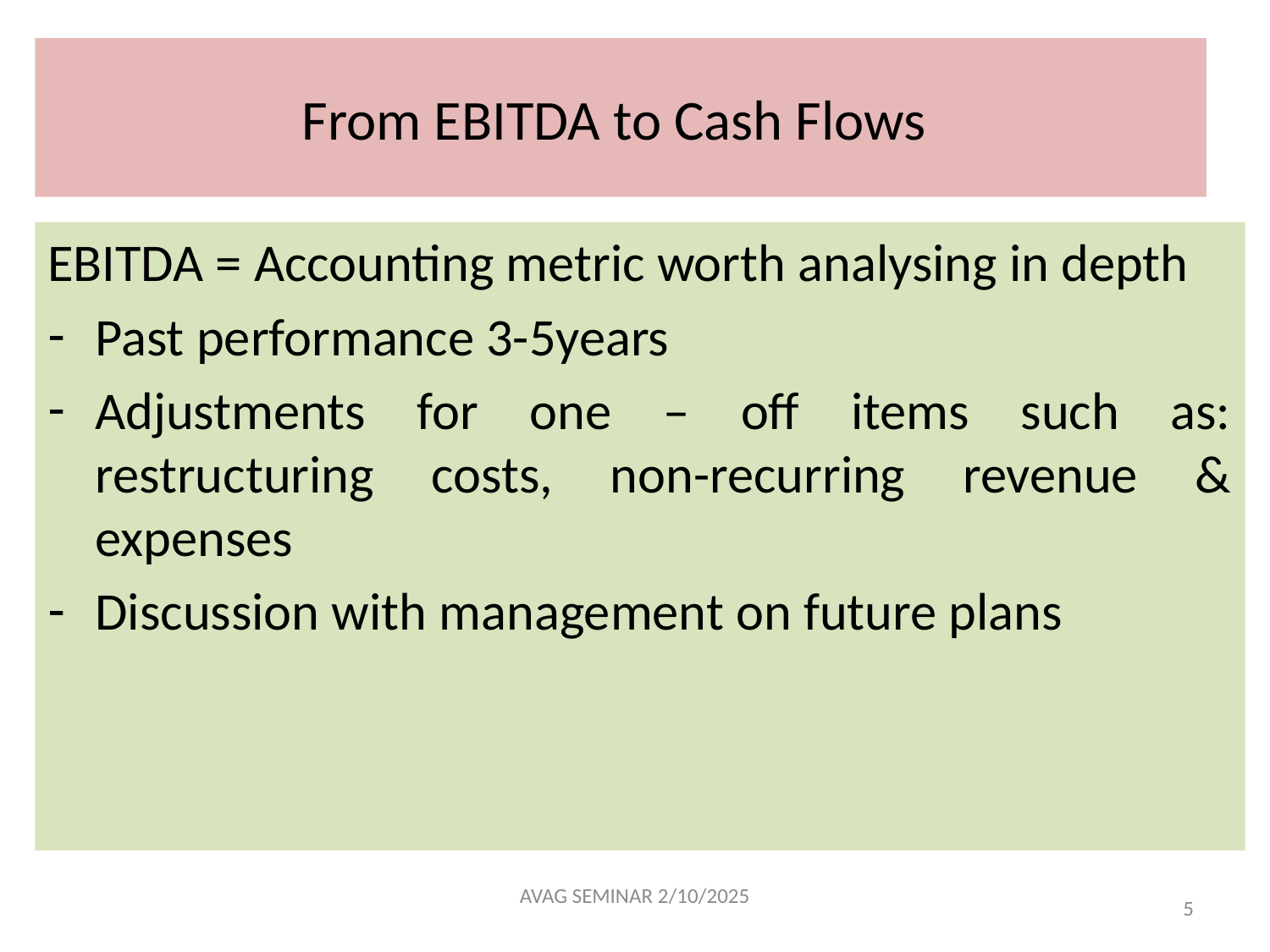

# From EBITDA to Cash Flows
EBITDA = Accounting metric worth analysing in depth
Past performance 3-5years
Adjustments for one – off items such as: restructuring costs, non-recurring revenue & expenses
Discussion with management on future plans

AVAG SEMINAR 2/10/2025

5